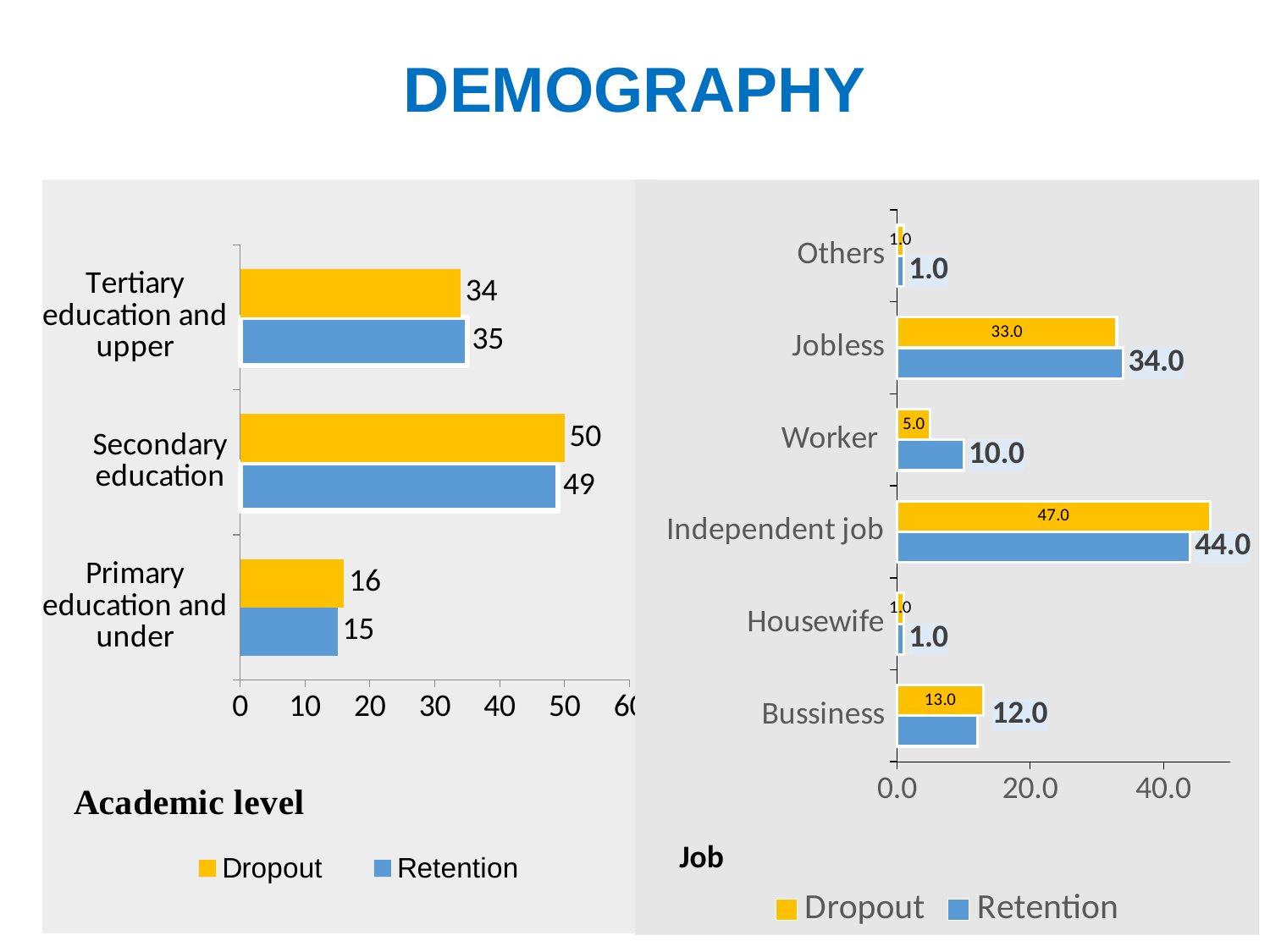

DEMOGRAPHY

### Chart

| Category | Retention | Dropout |
|---|---|---|
| Primary education and under | 15.0 | 16.0 |
| Secondary education | 49.0 | 50.0 |
| Tertiary education and upper | 35.0 | 34.0 |

### Chart

| Category | Retention | Dropout |
|---|---|---|
| Bussiness | 12.026515151515152 | 13.0 |
| Housewife | 1.0 | 1.0 |
| Independent job | 44.0 | 47.0 |
|  Worker  | 10.0 | 5.0 |
| Jobless | 34.0 | 33.0 |
| Others | 1.0 | 1.0 |
Job
20